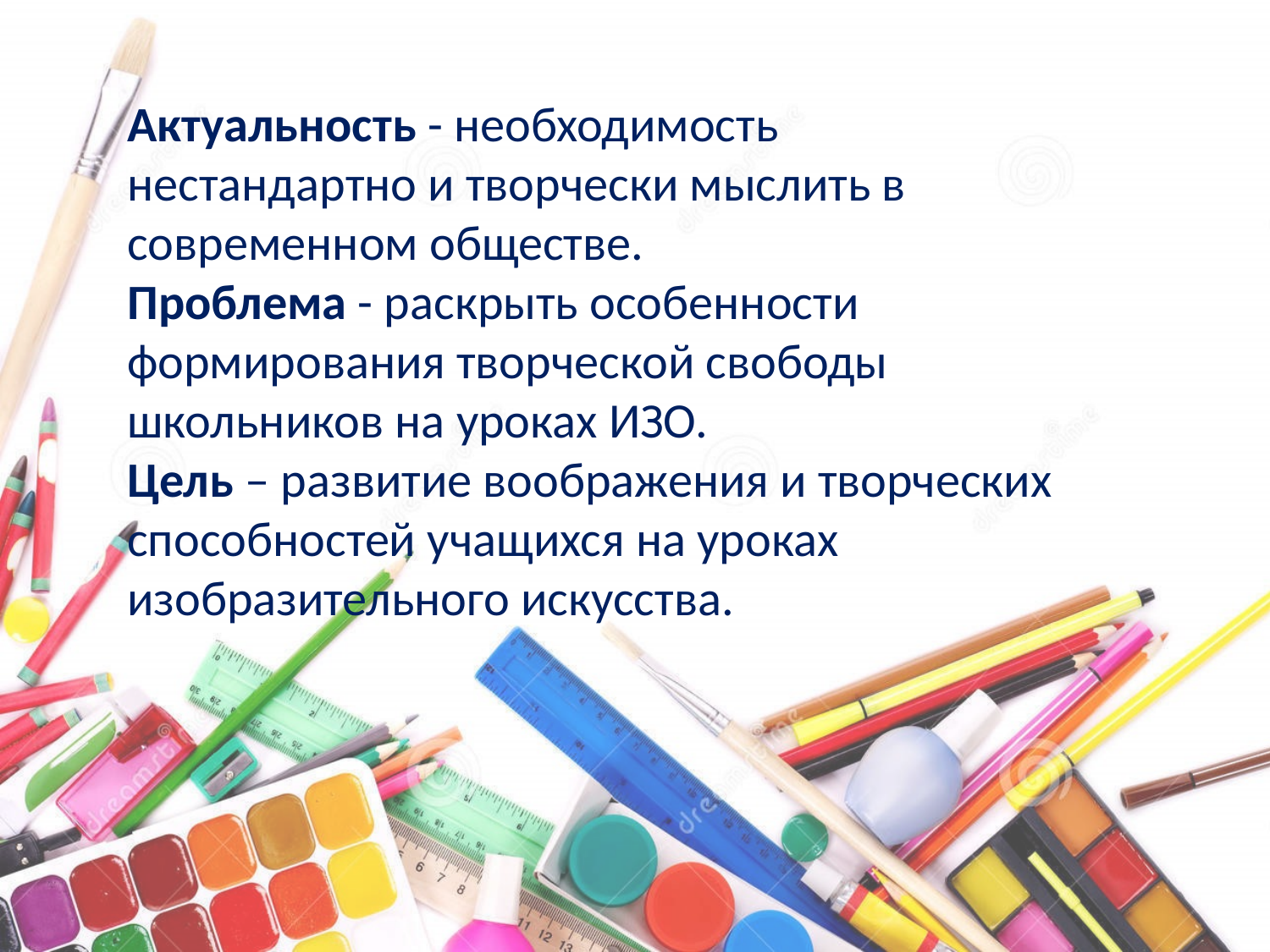

#
Актуальность - необходимость нестандартно и творчески мыслить в современном обществе.
Проблема - раскрыть особенности формирования творческой свободы школьников на уроках ИЗО.
Цель – развитие воображения и творческих способностей учащихся на уроках изобразительного искусства.